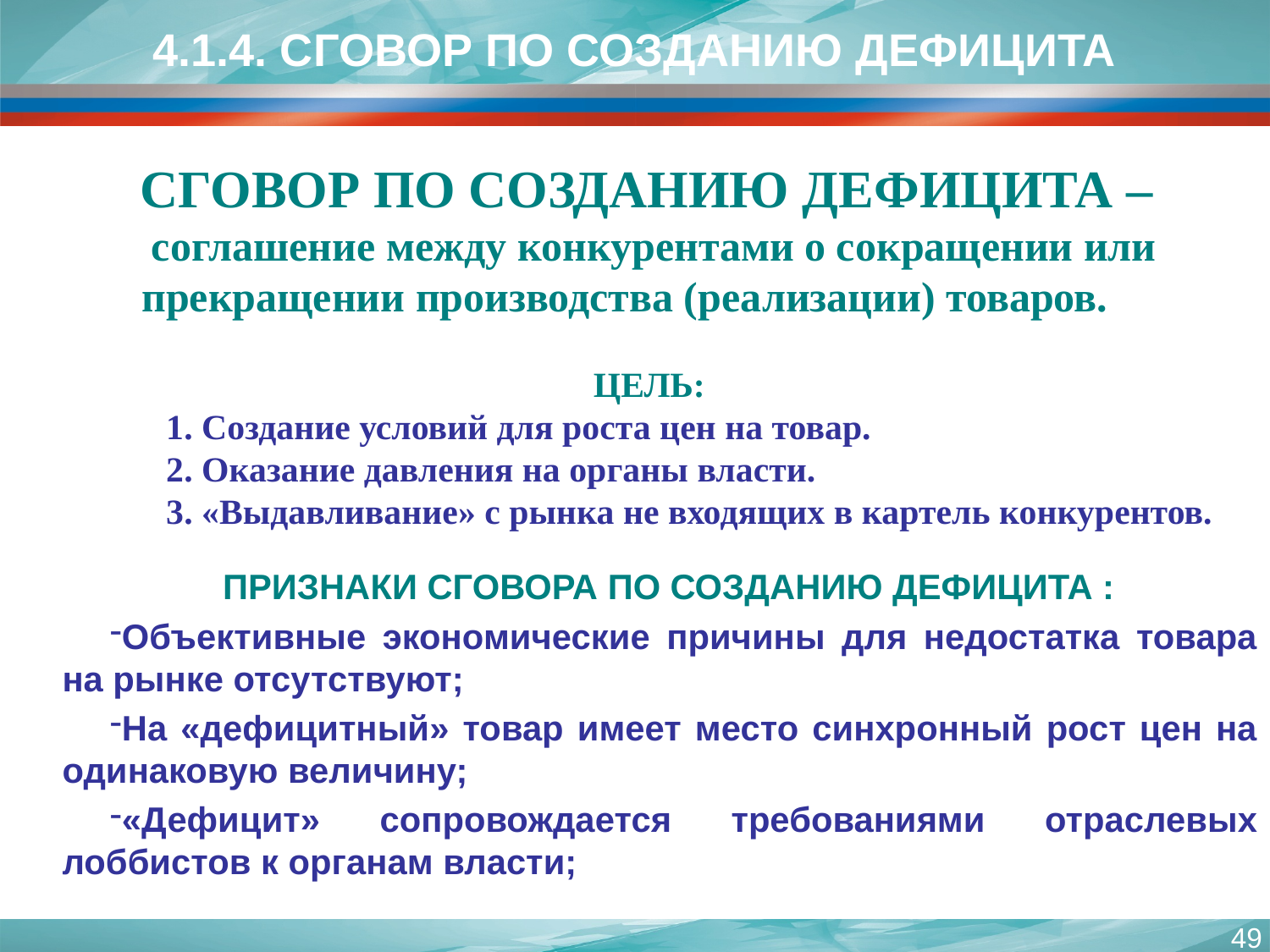

4.1.4. СГОВОР ПО СОЗДАНИЮ ДЕФИЦИТА
СГОВОР ПО СОЗДАНИЮ ДЕФИЦИТА –
соглашение между конкурентами о сокращении или прекращении производства (реализации) товаров.

ЦЕЛЬ:
1. Создание условий для роста цен на товар.
2. Оказание давления на органы власти.
3. «Выдавливание» с рынка не входящих в картель конкурентов.

ПРИЗНАКИ СГОВОРА ПО СОЗДАНИЮ ДЕФИЦИТА :
Объективные экономические причины для недостатка товара на рынке отсутствуют;
На «дефицитный» товар имеет место синхронный рост цен на одинаковую величину;
«Дефицит» сопровождается требованиями отраслевых лоббистов к органам власти;

49